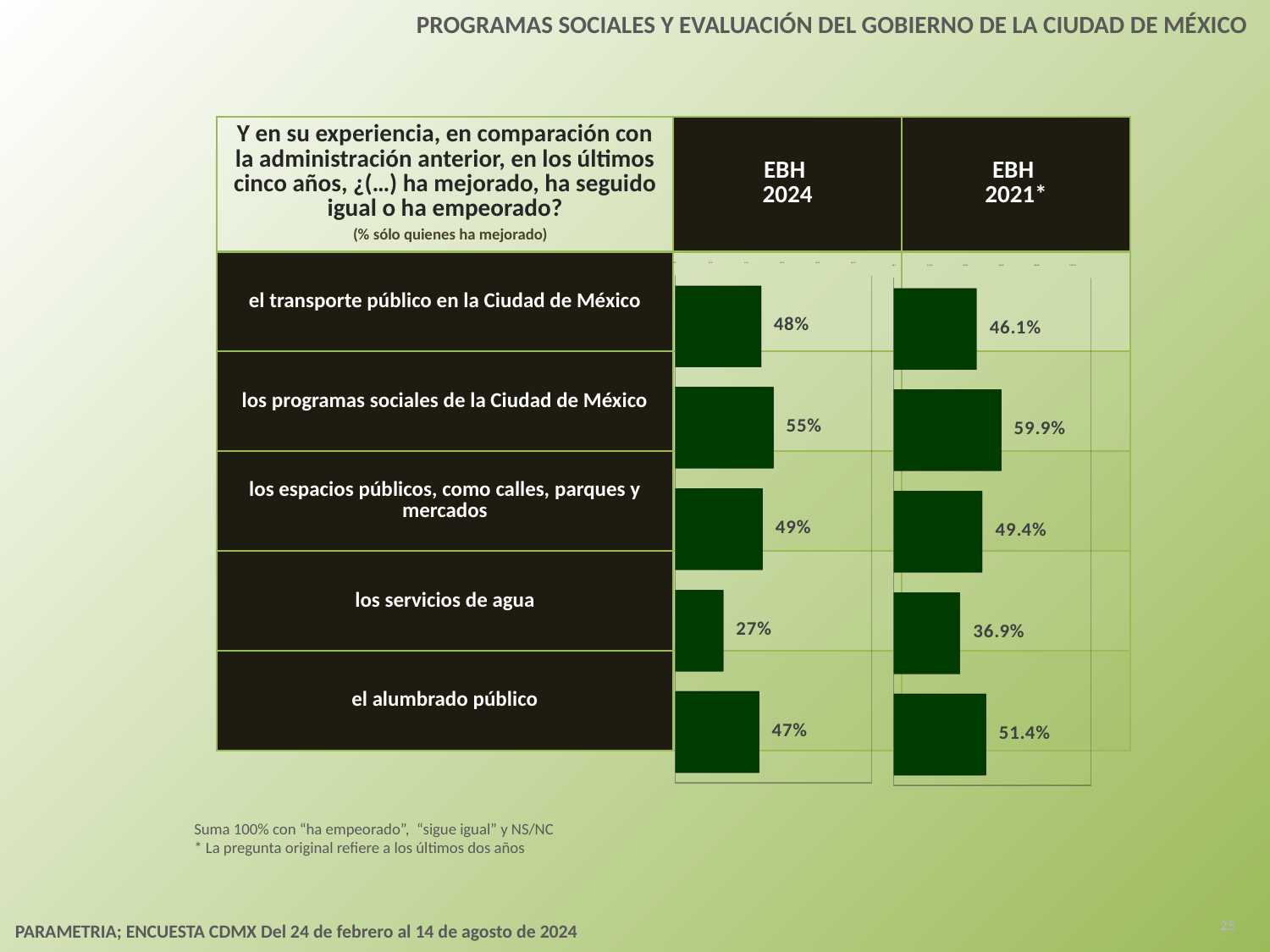

PROGRAMAS SOCIALES Y EVALUACIÓN DEL GOBIERNO DE LA CIUDAD DE MÉXICO
| Y en su experiencia, en comparación con la administración anterior, en los últimos cinco años, ¿(…) ha mejorado, ha seguido igual o ha empeorado? (% sólo quienes ha mejorado) | EBH 2024 | EBH 2021\* |
| --- | --- | --- |
| el transporte público en la Ciudad de México |  |  |
| los programas sociales de la Ciudad de México |  |  |
| los espacios públicos, como calles, parques y mercados |  |  |
| los servicios de agua |  |  |
| el alumbrado público |  |  |

[unsupported chart]

[unsupported chart]

Suma 100% con “ha empeorado”,  “sigue igual” y NS/NC
* La pregunta original refiere a los últimos dos años
25
PARAMETRIA; ENCUESTA CDMX Del 24 de febrero al 14 de agosto de 2024